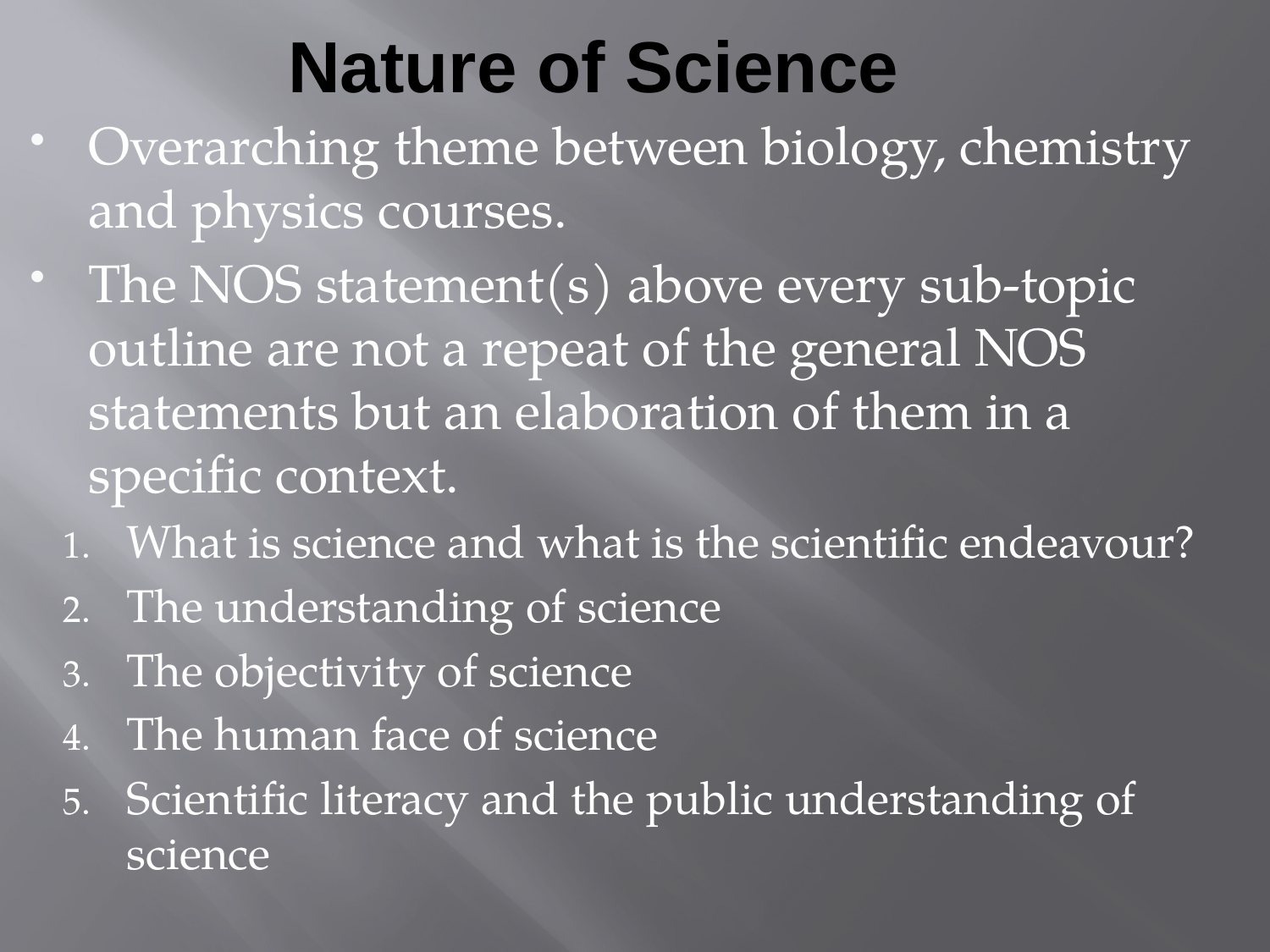

# Nature of Science
Overarching theme between biology, chemistry and physics courses.
The NOS statement(s) above every sub-topic outline are not a repeat of the general NOS statements but an elaboration of them in a specific context.
What is science and what is the scientific endeavour?
The understanding of science
The objectivity of science
The human face of science
Scientific literacy and the public understanding of science